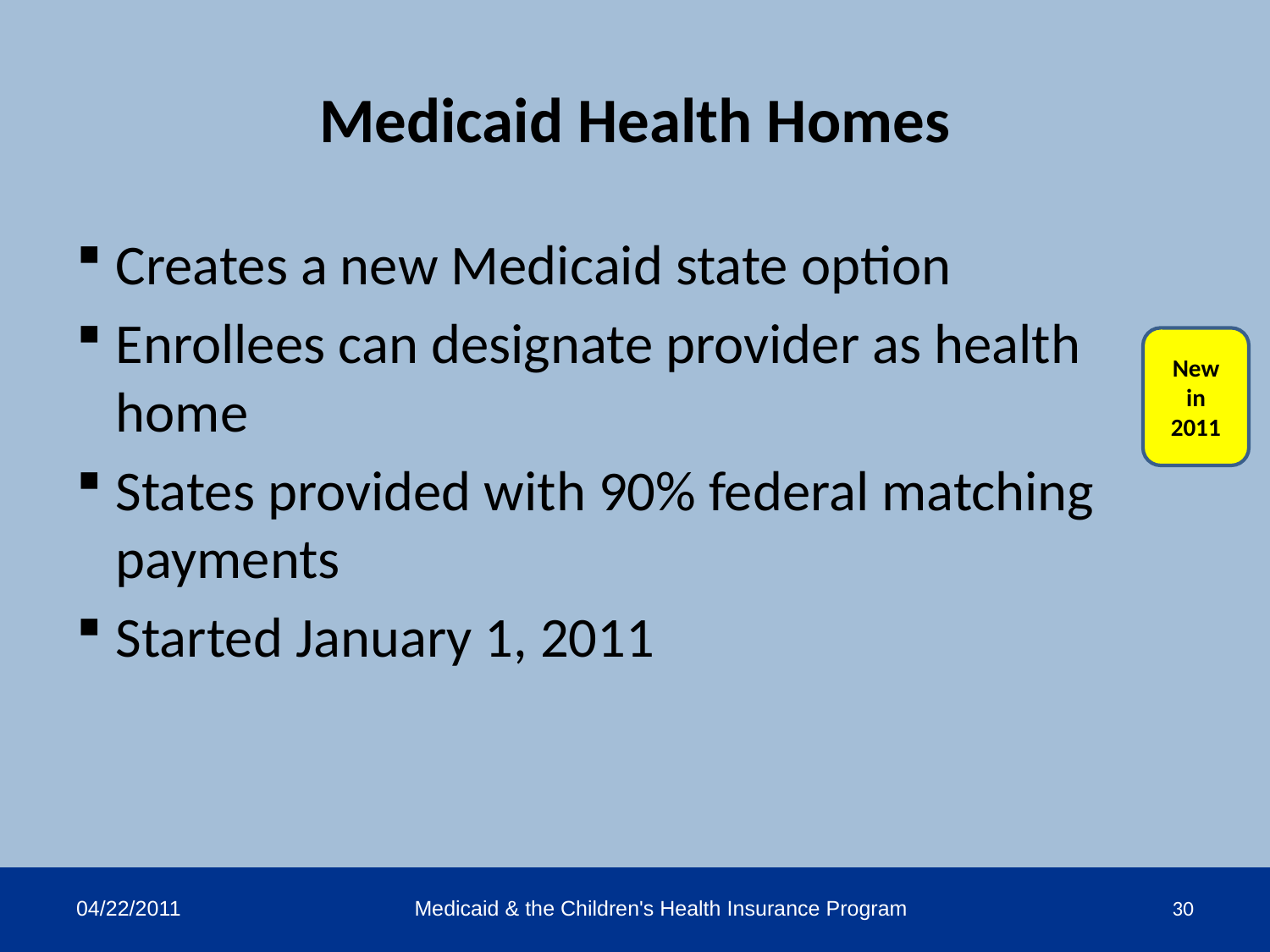

# Medicaid Health Homes
Creates a new Medicaid state option
Enrollees can designate provider as health home
States provided with 90% federal matching payments
Started January 1, 2011

New in 2011
04/22/2011
Medicaid & the Children's Health Insurance Program
30